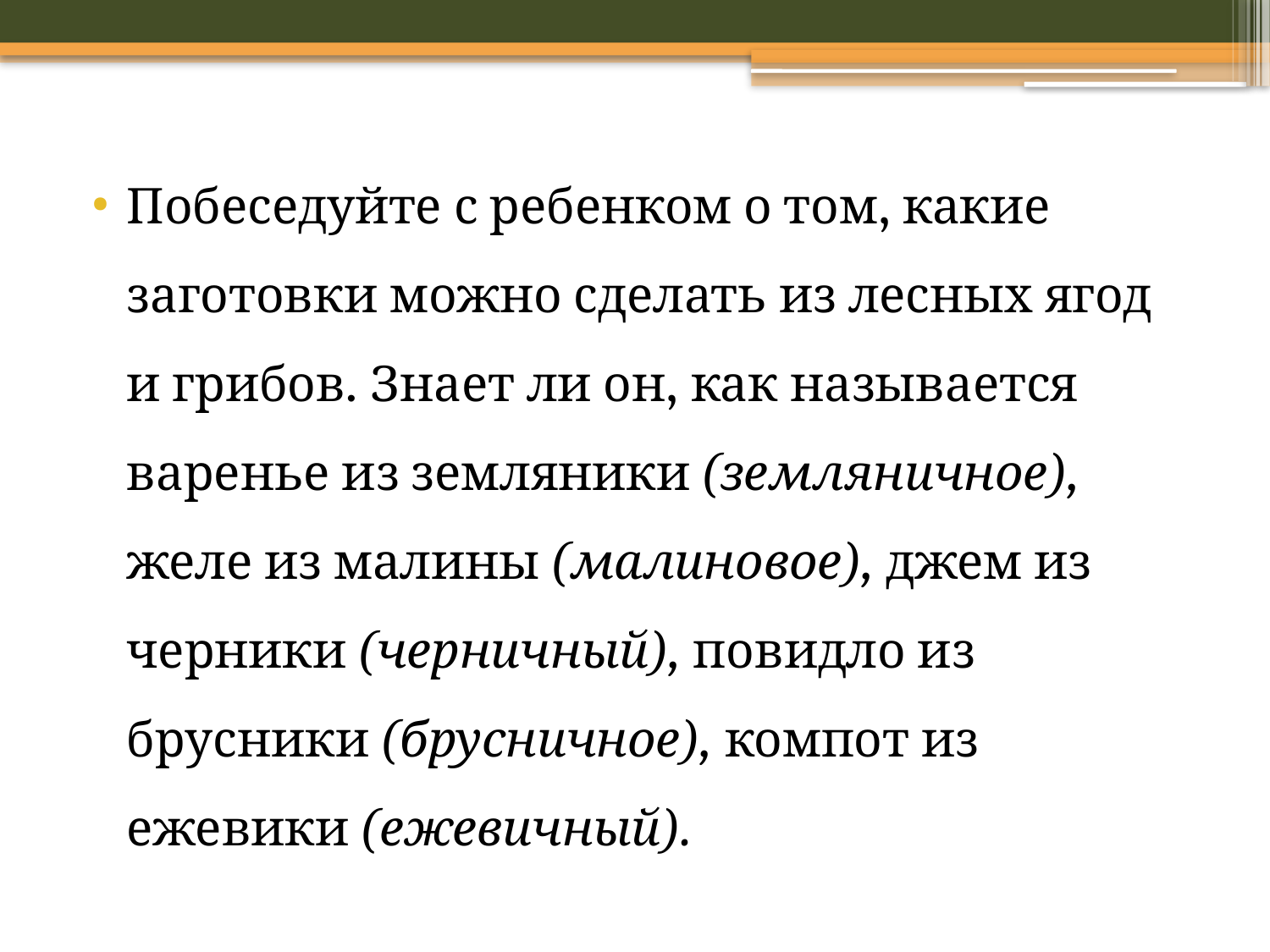

Побеседуйте с ребенком о том, какие заготовки можно сделать из лесных ягод и грибов. Знает ли он, как называется варенье из земляники (земляничное), желе из малины (малиновое), джем из черники (черничный), повидло из брусники (брусничное), компот из ежевики (ежевичный).